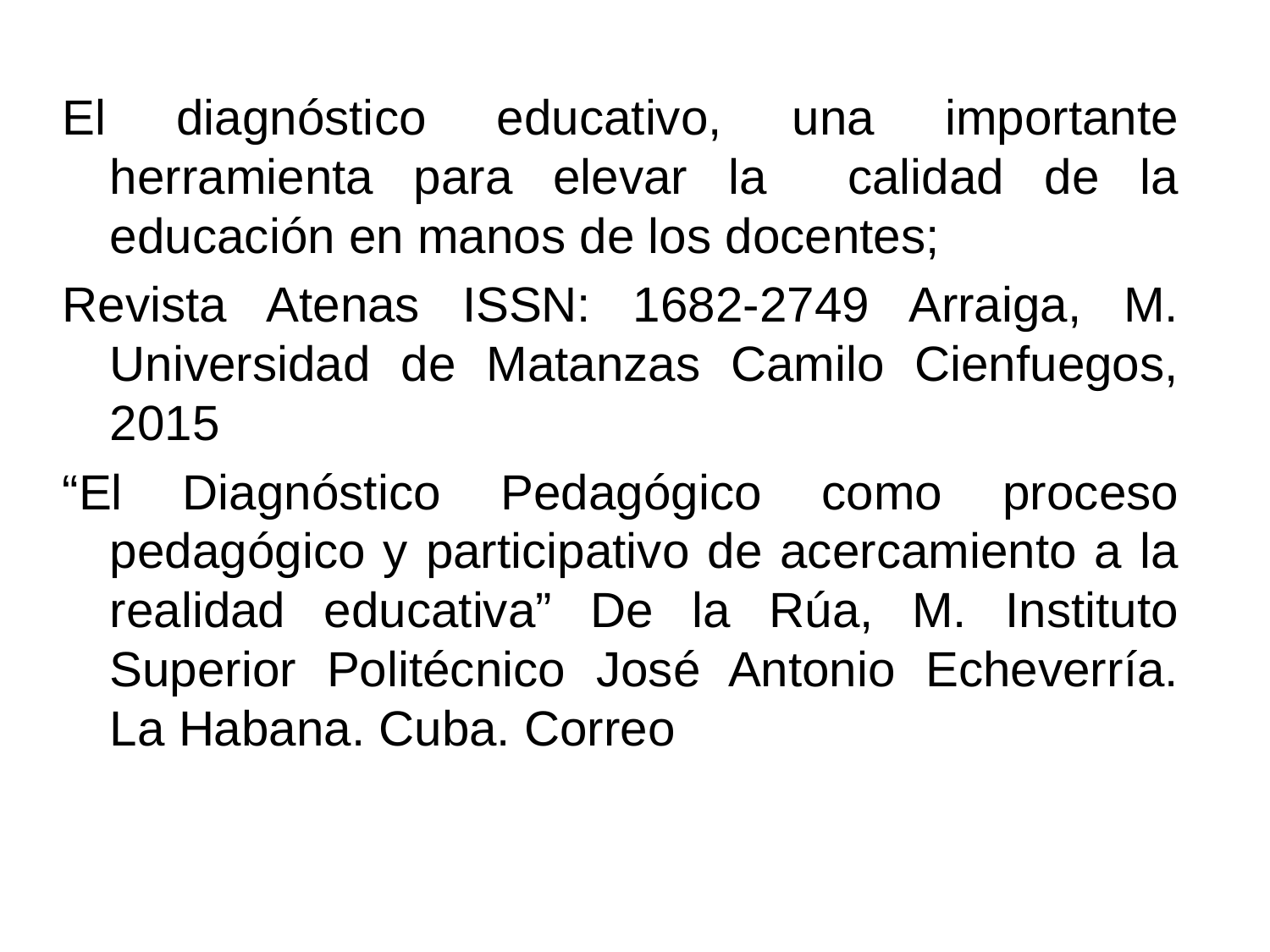

El diagnóstico educativo, una importante herramienta para elevar la  calidad de la educación en manos de los docentes;
Revista Atenas ISSN: 1682-2749 Arraiga, M. Universidad de Matanzas Camilo Cienfuegos, 2015
“El Diagnóstico Pedagógico como proceso pedagógico y participativo de acercamiento a la realidad educativa” De la Rúa, M. Instituto Superior Politécnico José Antonio Echeverría. La Habana. Cuba. Correo